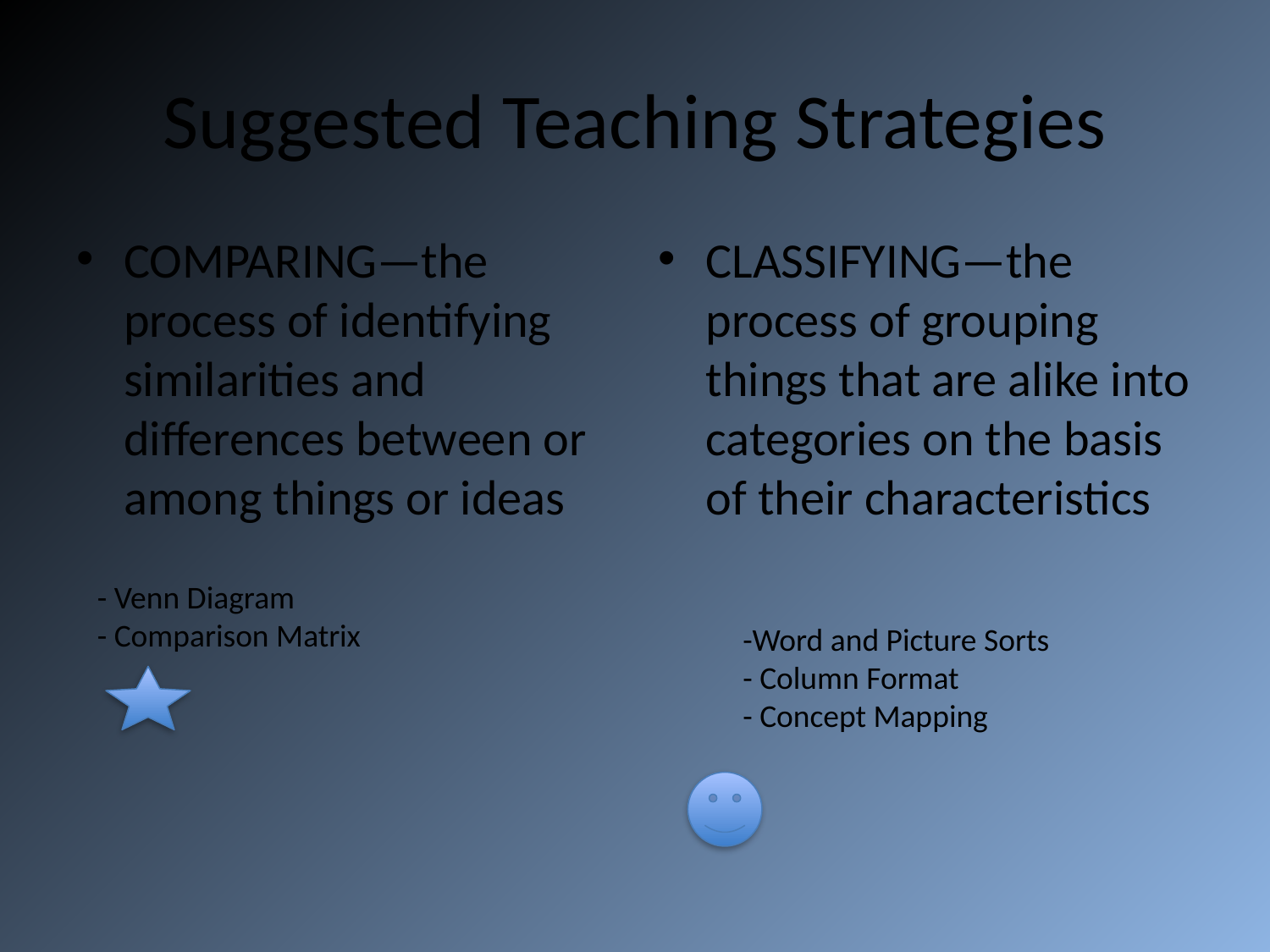

# Suggested Teaching Strategies
COMPARING—the process of identifying similarities and differences between or among things or ideas
CLASSIFYING—the process of grouping things that are alike into categories on the basis of their characteristics
- Venn Diagram
- Comparison Matrix
-Word and Picture Sorts
- Column Format
- Concept Mapping